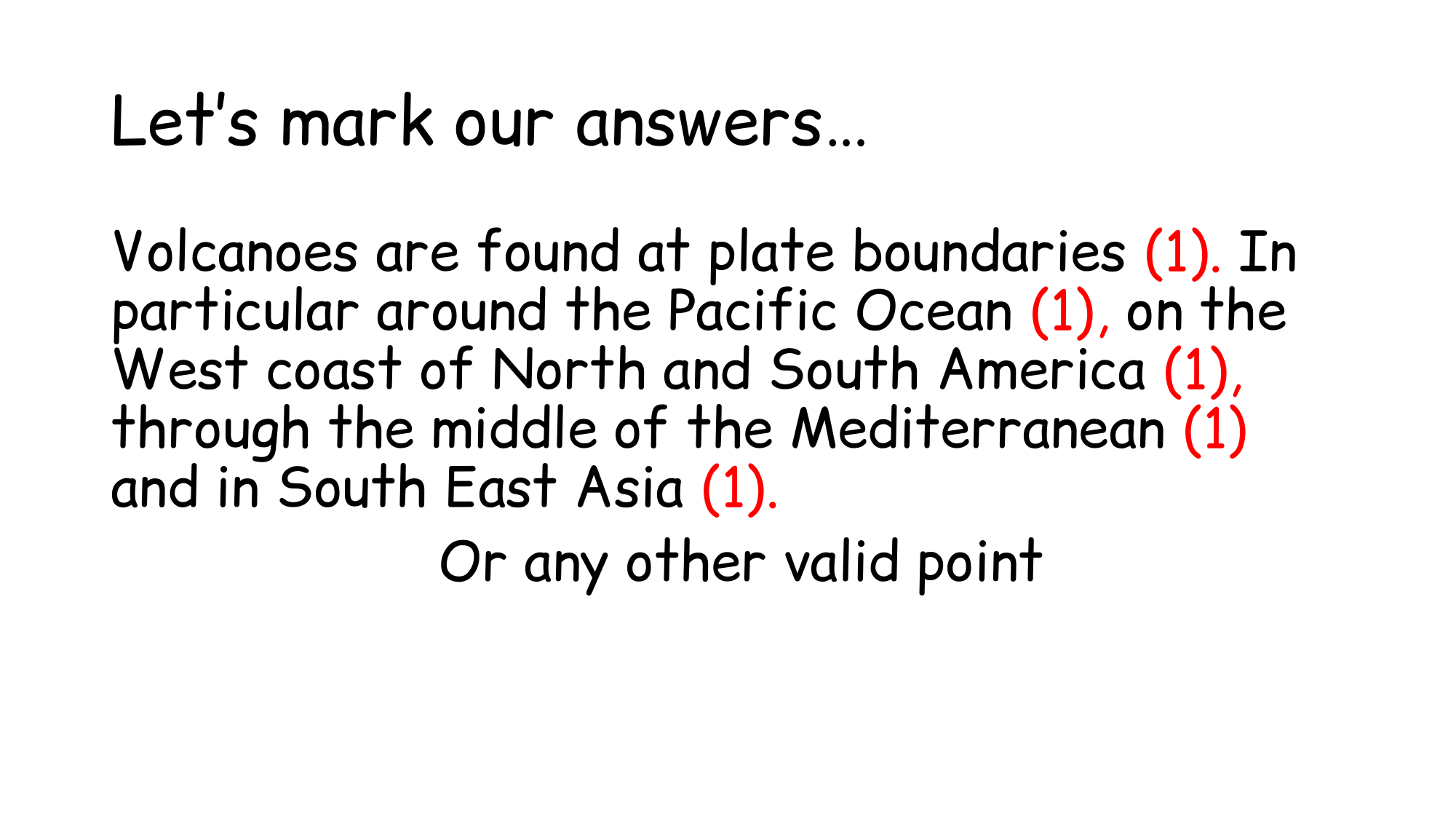

# Let’s mark our answers…
Volcanoes are found at plate boundaries (1). In particular around the Pacific Ocean (1), on the West coast of North and South America (1), through the middle of the Mediterranean (1) and in South East Asia (1).
			Or any other valid point